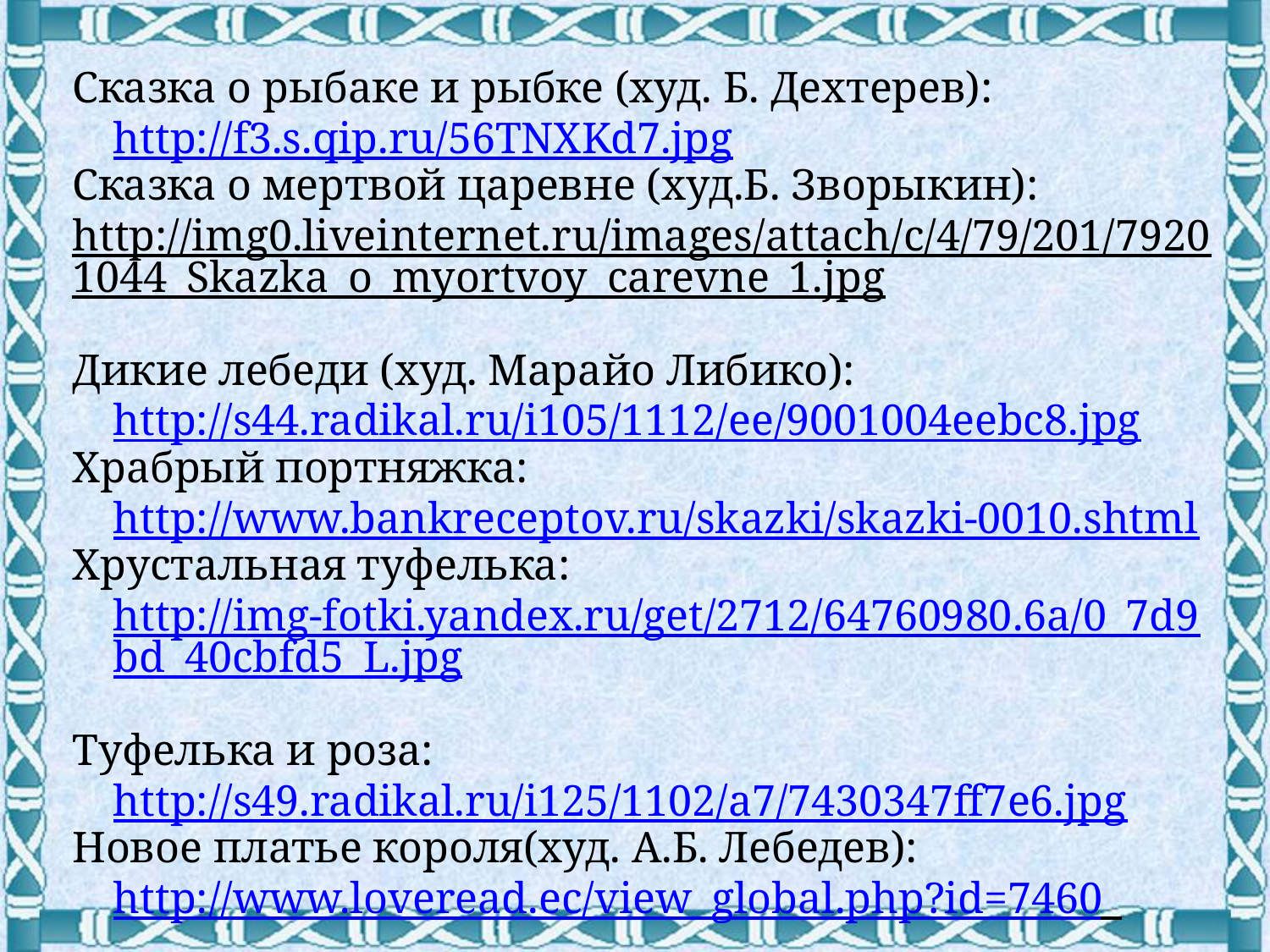

Сказка о рыбаке и рыбке (худ. Б. Дехтерев): http://f3.s.qip.ru/56TNXKd7.jpg
Сказка о мертвой царевне (худ.Б. Зворыкин):
http://img0.liveinternet.ru/images/attach/c/4/79/201/79201044_Skazka_o_myortvoy_carevne_1.jpg
Дикие лебеди (худ. Марайо Либико): http://s44.radikal.ru/i105/1112/ee/9001004eebc8.jpg
Храбрый портняжка: http://www.bankreceptov.ru/skazki/skazki-0010.shtml
Хрустальная туфелька: http://img-fotki.yandex.ru/get/2712/64760980.6a/0_7d9bd_40cbfd5_L.jpg
Туфелька и роза: http://s49.radikal.ru/i125/1102/a7/7430347ff7e6.jpg
Новое платье короля(худ. А.Б. Лебедев): http://www.loveread.ec/view_global.php?id=7460